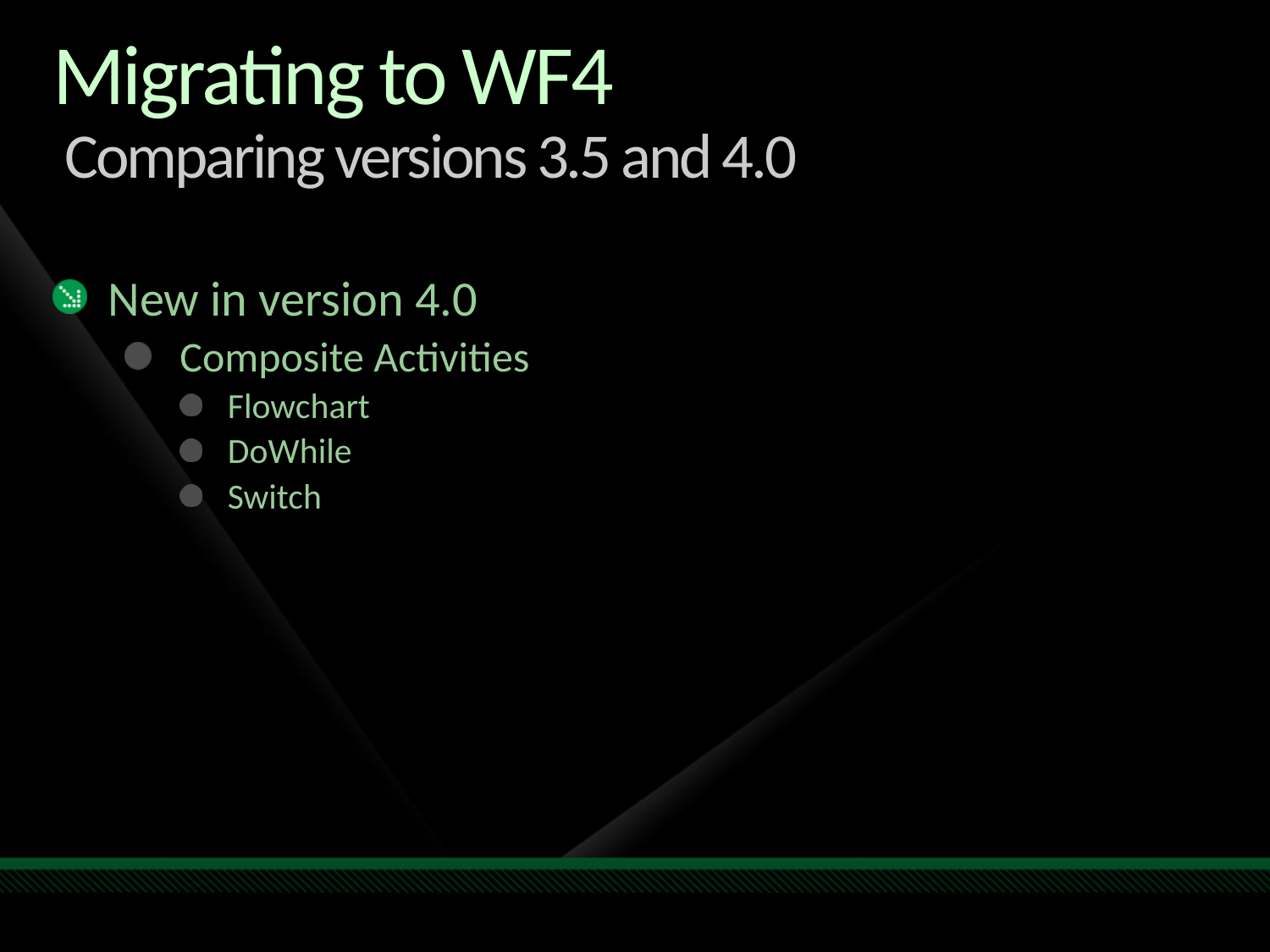

# Migrating to WF4 Comparing versions 3.5 and 4.0

New in version 4.0
Composite Activities
Flowchart
DoWhile
Switch